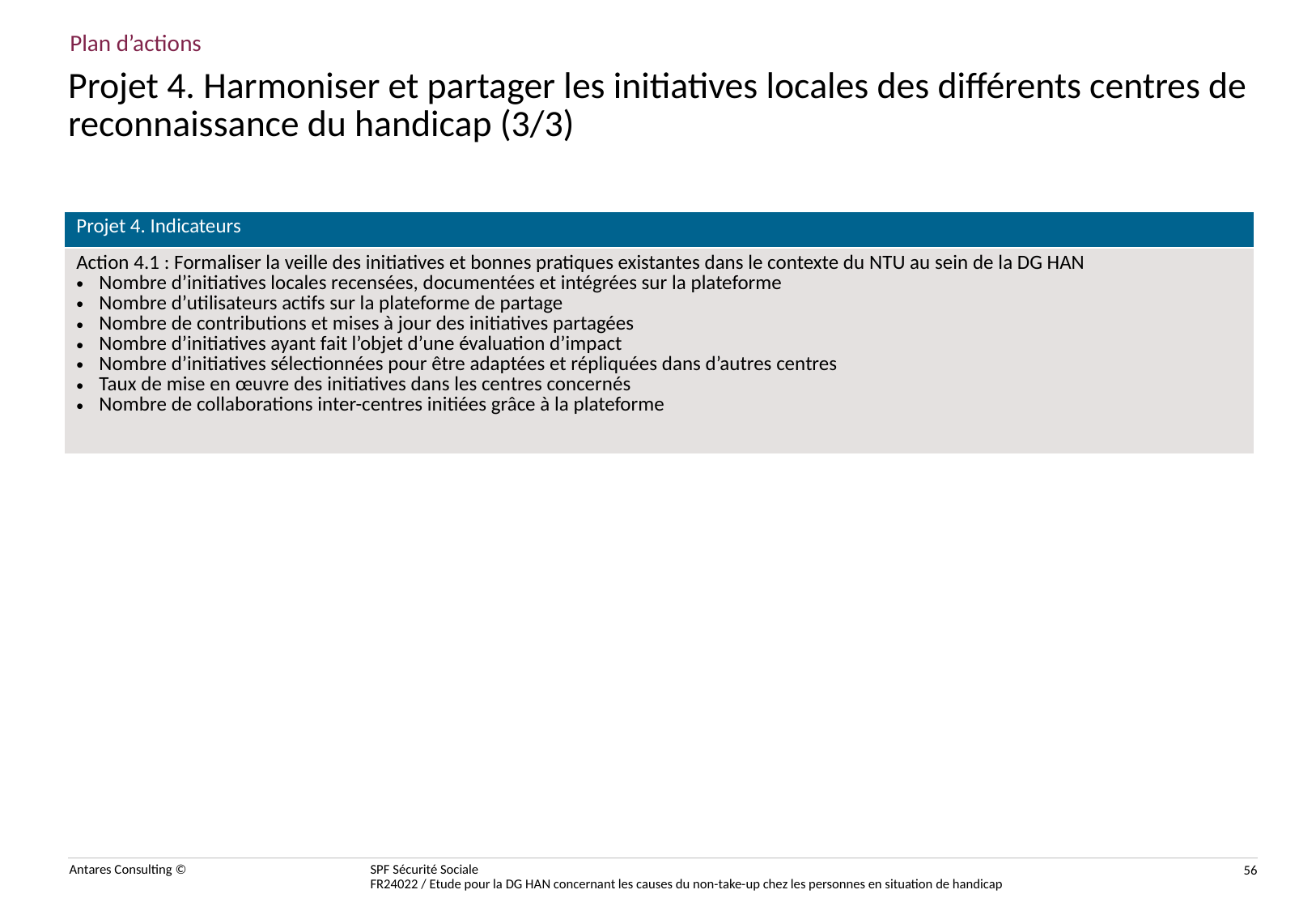

Plan d’actions
# Projet 4. Harmoniser et partager les initiatives locales des différents centres de reconnaissance du handicap (3/3)
| Projet 4. Indicateurs |
| --- |
| Action 4.1 : Formaliser la veille des initiatives et bonnes pratiques existantes dans le contexte du NTU au sein de la DG HAN Nombre d’initiatives locales recensées, documentées et intégrées sur la plateforme Nombre d’utilisateurs actifs sur la plateforme de partage Nombre de contributions et mises à jour des initiatives partagées Nombre d’initiatives ayant fait l’objet d’une évaluation d’impact Nombre d’initiatives sélectionnées pour être adaptées et répliquées dans d’autres centres Taux de mise en œuvre des initiatives dans les centres concernés Nombre de collaborations inter-centres initiées grâce à la plateforme |